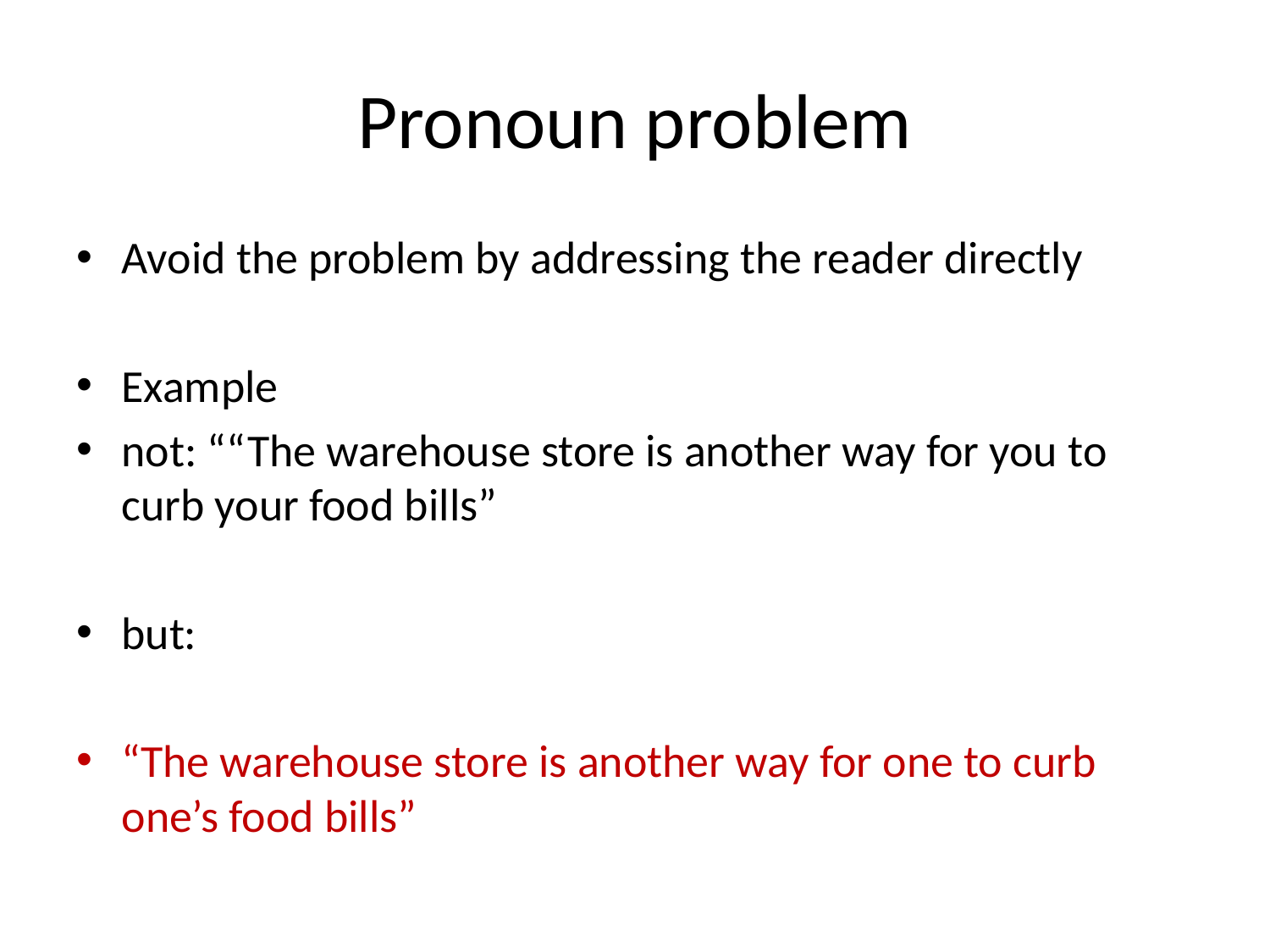

# Pronoun problem
Avoid the problem by addressing the reader directly

Example
not: ““The warehouse store is another way for you to curb your food bills”

but:

“The warehouse store is another way for one to curb one’s food bills”